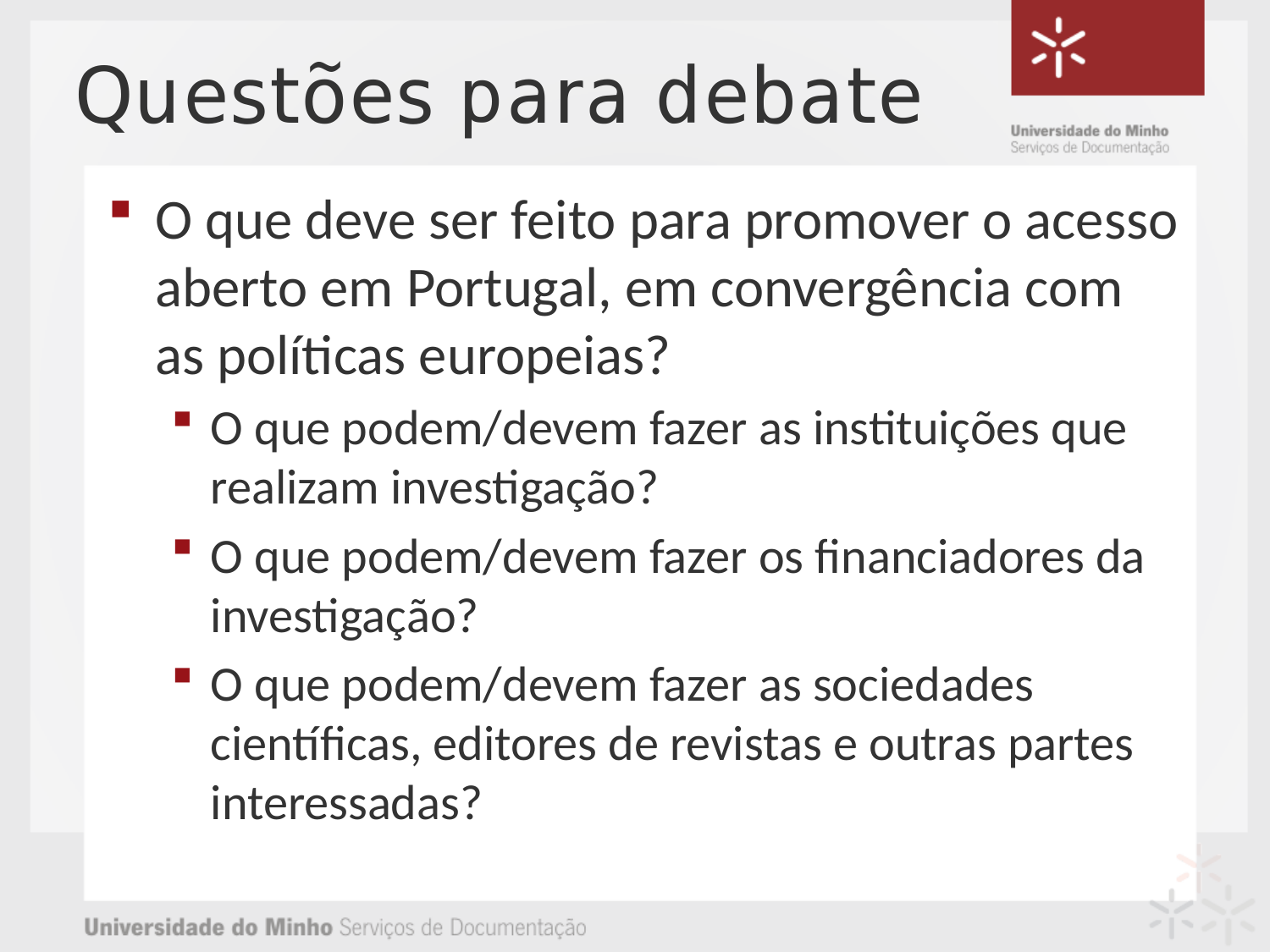

# Questões para debate
O que deve ser feito para promover o acesso aberto em Portugal, em convergência com as políticas europeias?
O que podem/devem fazer as instituições que realizam investigação?
O que podem/devem fazer os financiadores da investigação?
O que podem/devem fazer as sociedades científicas, editores de revistas e outras partes interessadas?